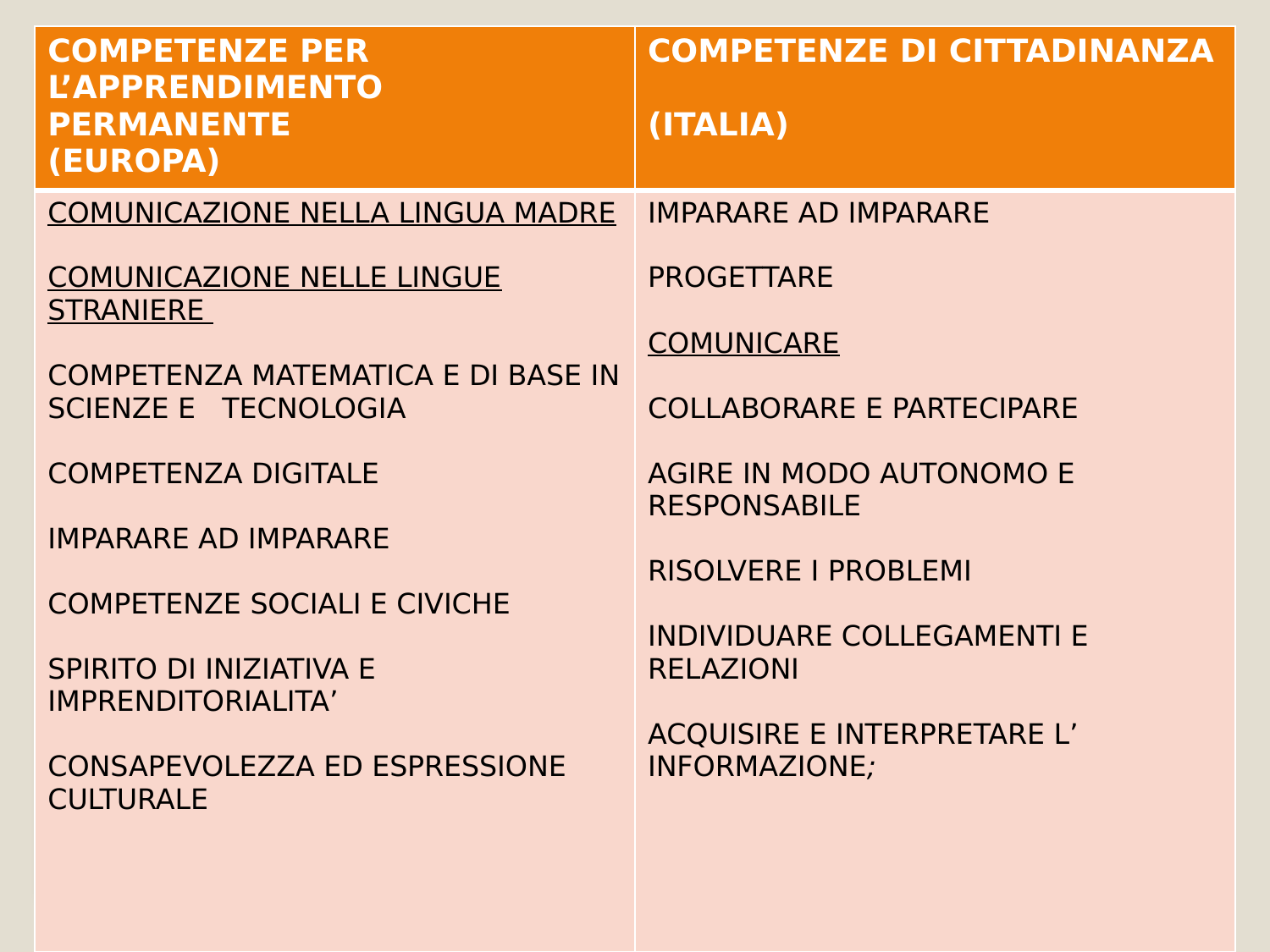

| COMPETENZE PER L’APPRENDIMENTO PERMANENTE (EUROPA) | COMPETENZE DI CITTADINANZA   (ITALIA) |
| --- | --- |
| COMUNICAZIONE NELLA LINGUA MADRE   COMUNICAZIONE NELLE LINGUE STRANIERE   COMPETENZA MATEMATICA E DI BASE IN SCIENZE E TECNOLOGIA   COMPETENZA DIGITALE   IMPARARE AD IMPARARE   COMPETENZE SOCIALI E CIVICHE   SPIRITO DI INIZIATIVA E IMPRENDITORIALITA’   CONSAPEVOLEZZA ED ESPRESSIONE CULTURALE | IMPARARE AD IMPARARE   PROGETTARE   COMUNICARE   COLLABORARE E PARTECIPARE AGIRE IN MODO AUTONOMO E RESPONSABILE   RISOLVERE I PROBLEMI   INDIVIDUARE COLLEGAMENTI E RELAZIONI   ACQUISIRE E INTERPRETARE L’ INFORMAZIONE; |
#